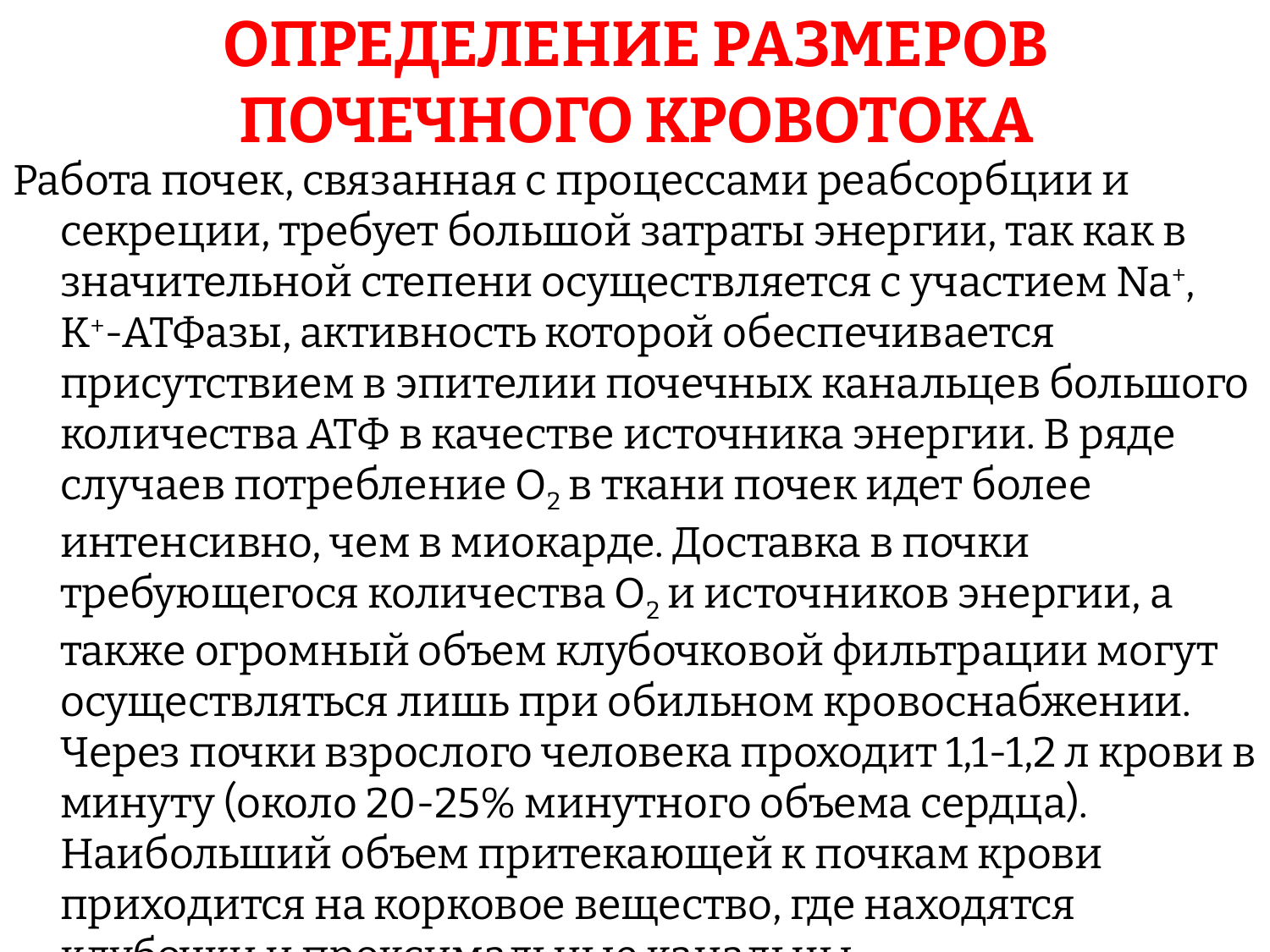

# ОПРЕДЕЛЕНИЕ РАЗМЕРОВ ПОЧЕЧНОГО КРОВОТОКА
Работа почек, связанная с процессами реабсорбции и секреции, требует большой затраты энергии, так как в значительной степени осуществляется с участием Na+, К+-АТФазы, активность которой обеспечивается присутствием в эпителии почечных канальцев большого количества АТФ в качестве источника энергии. В ряде случаев потребление О2 в ткани почек идет более интенсивно, чем в миокарде. Доставка в почки требующегося количества О2 и источников энергии, а также огромный объем клубочковой фильтрации могут осуществляться лишь при обильном кровоснабжении. Через почки взрослого человека проходит 1,1-1,2 л крови в минуту (около 20-25% минутного объема сердца). Наибольший объем притекающей к почкам крови приходится на корковое вещество, где находятся клубочки и проксимальные канальцы.